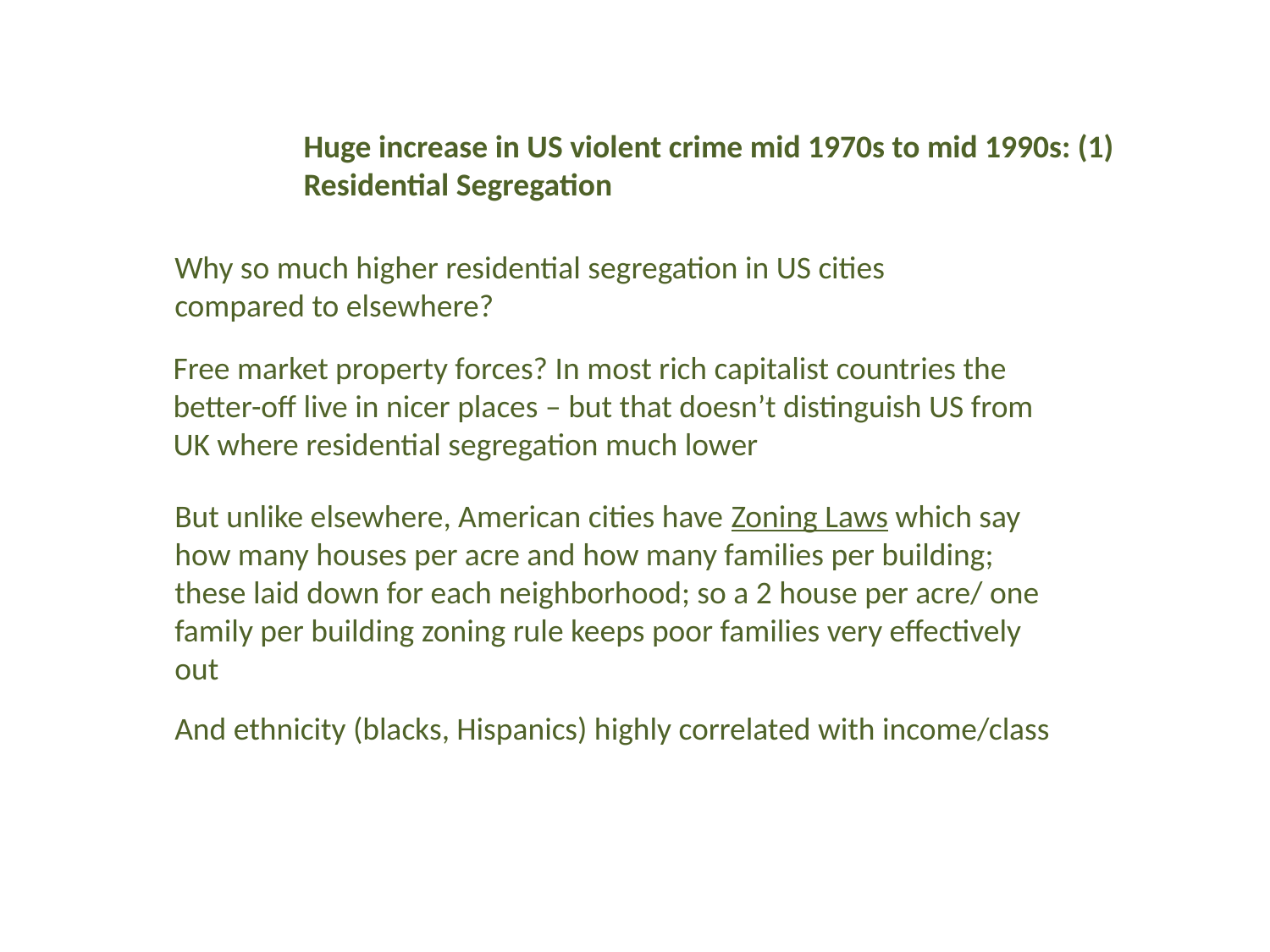

Huge increase in US violent crime mid 1970s to mid 1990s: (1) Residential Segregation
Why so much higher residential segregation in US cities compared to elsewhere?
Free market property forces? In most rich capitalist countries the better-off live in nicer places – but that doesn’t distinguish US from UK where residential segregation much lower
But unlike elsewhere, American cities have Zoning Laws which say how many houses per acre and how many families per building; these laid down for each neighborhood; so a 2 house per acre/ one family per building zoning rule keeps poor families very effectively out
And ethnicity (blacks, Hispanics) highly correlated with income/class